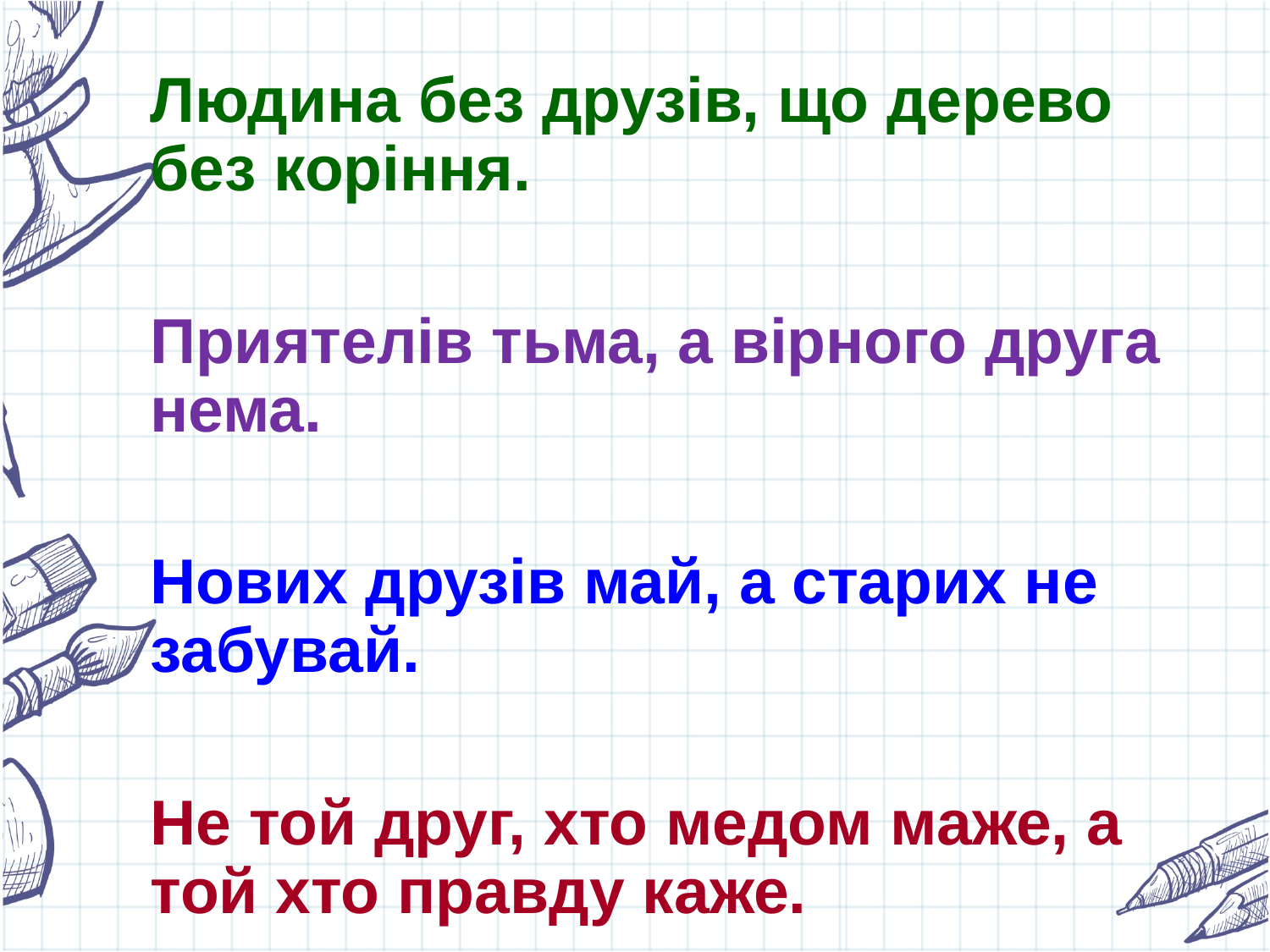

Людина без друзів, що дерево без коріння.

Приятелів тьма, а вірного друга нема.

Нових друзів май, а старих не забувай.

Не той друг, хто медом маже, а той хто правду каже.